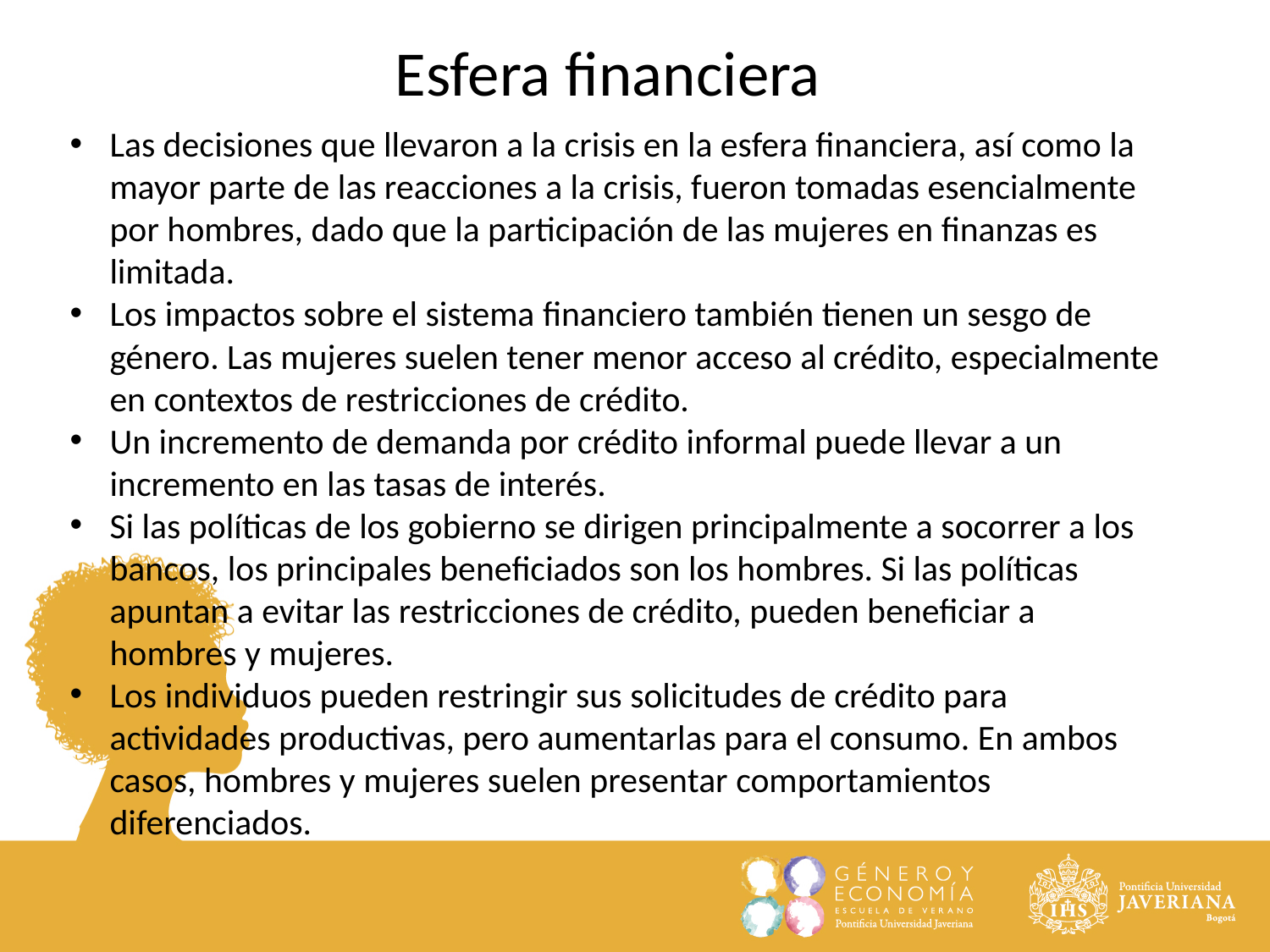

Esfera financiera
Las decisiones que llevaron a la crisis en la esfera financiera, así como la mayor parte de las reacciones a la crisis, fueron tomadas esencialmente por hombres, dado que la participación de las mujeres en finanzas es limitada.
Los impactos sobre el sistema financiero también tienen un sesgo de género. Las mujeres suelen tener menor acceso al crédito, especialmente en contextos de restricciones de crédito.
Un incremento de demanda por crédito informal puede llevar a un incremento en las tasas de interés.
Si las políticas de los gobierno se dirigen principalmente a socorrer a los bancos, los principales beneficiados son los hombres. Si las políticas apuntan a evitar las restricciones de crédito, pueden beneficiar a hombres y mujeres.
Los individuos pueden restringir sus solicitudes de crédito para actividades productivas, pero aumentarlas para el consumo. En ambos casos, hombres y mujeres suelen presentar comportamientos diferenciados.